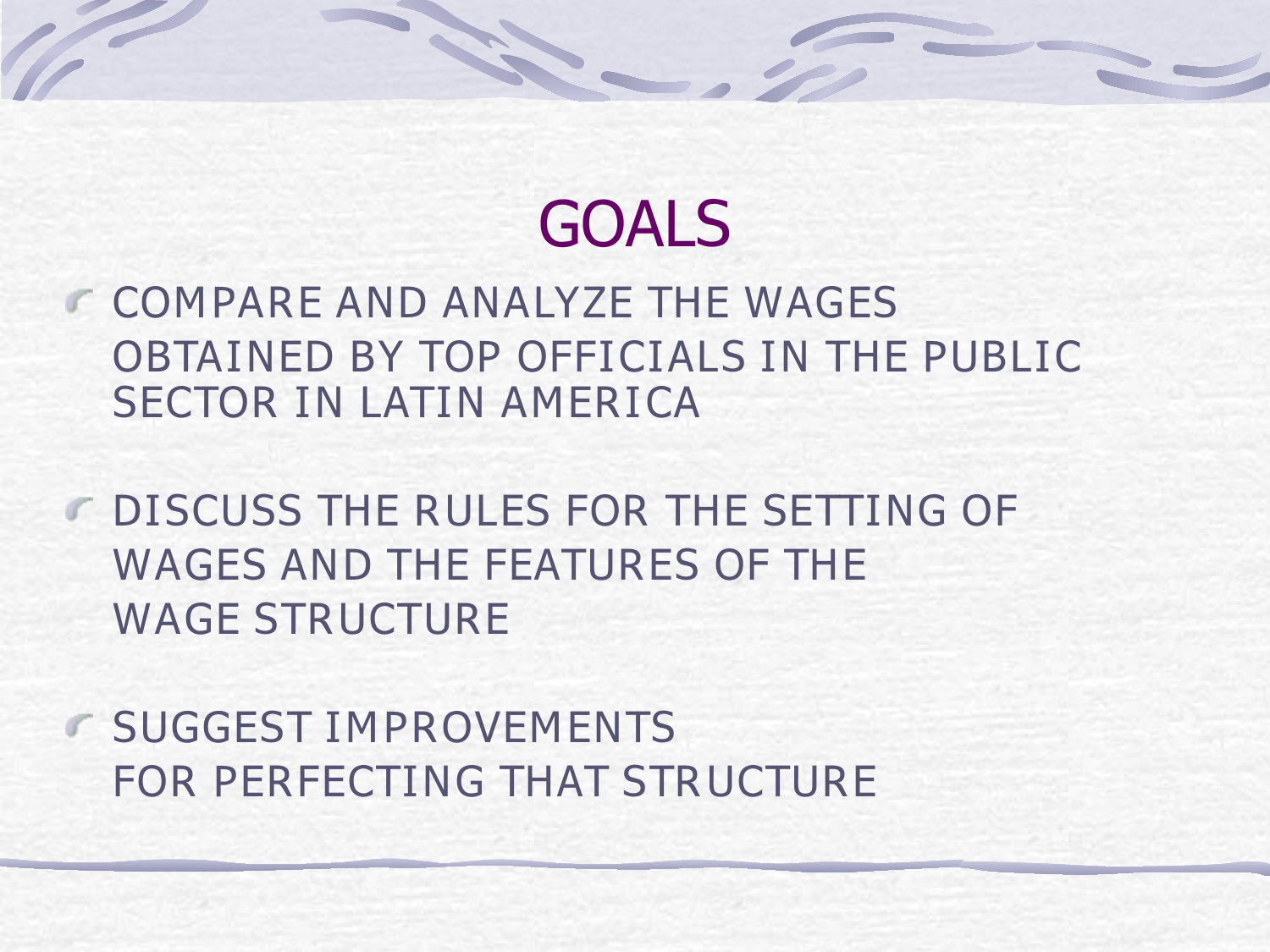

# GOALS
COMPARE AND ANALYZE THE WAGES
	OBTAINED BY TOP OFFICIALS IN THE PUBLIC SECTOR IN LATIN AMERICA

DISCUSS THE RULES FOR THE SETTING OF
	WAGES AND THE FEATURES OF THE
	WAGE STRUCTURE

SUGGEST IMPROVEMENTS
	FOR PERFECTING THAT STRUCTURE